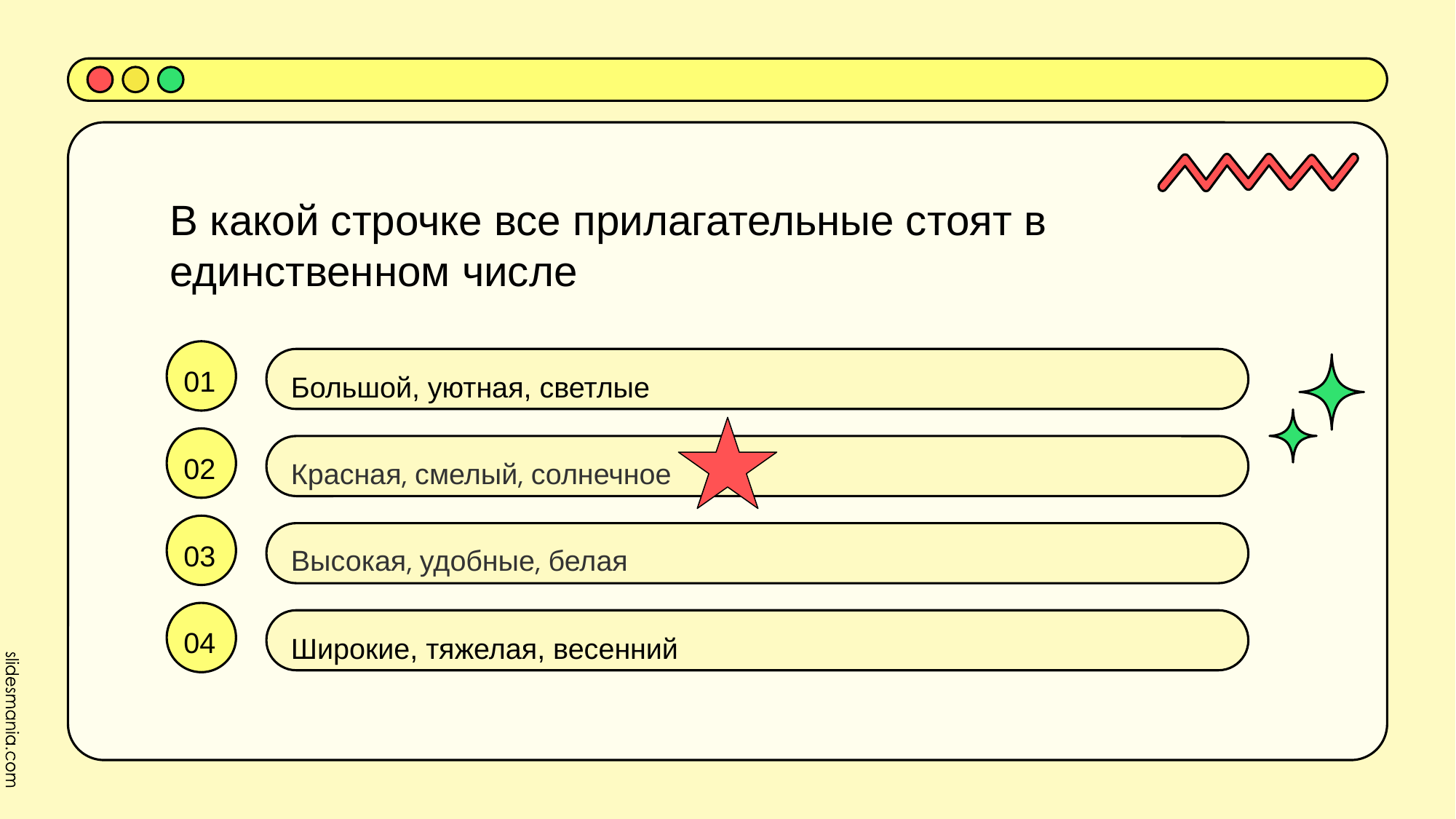

# В какой строчке все прилагательные стоят в единственном числе

01

Большой, уютная, светлые

02
Красная, смелый, солнечное

Высокая, удобные, белая

03

04
Широкие, тяжелая, весенний